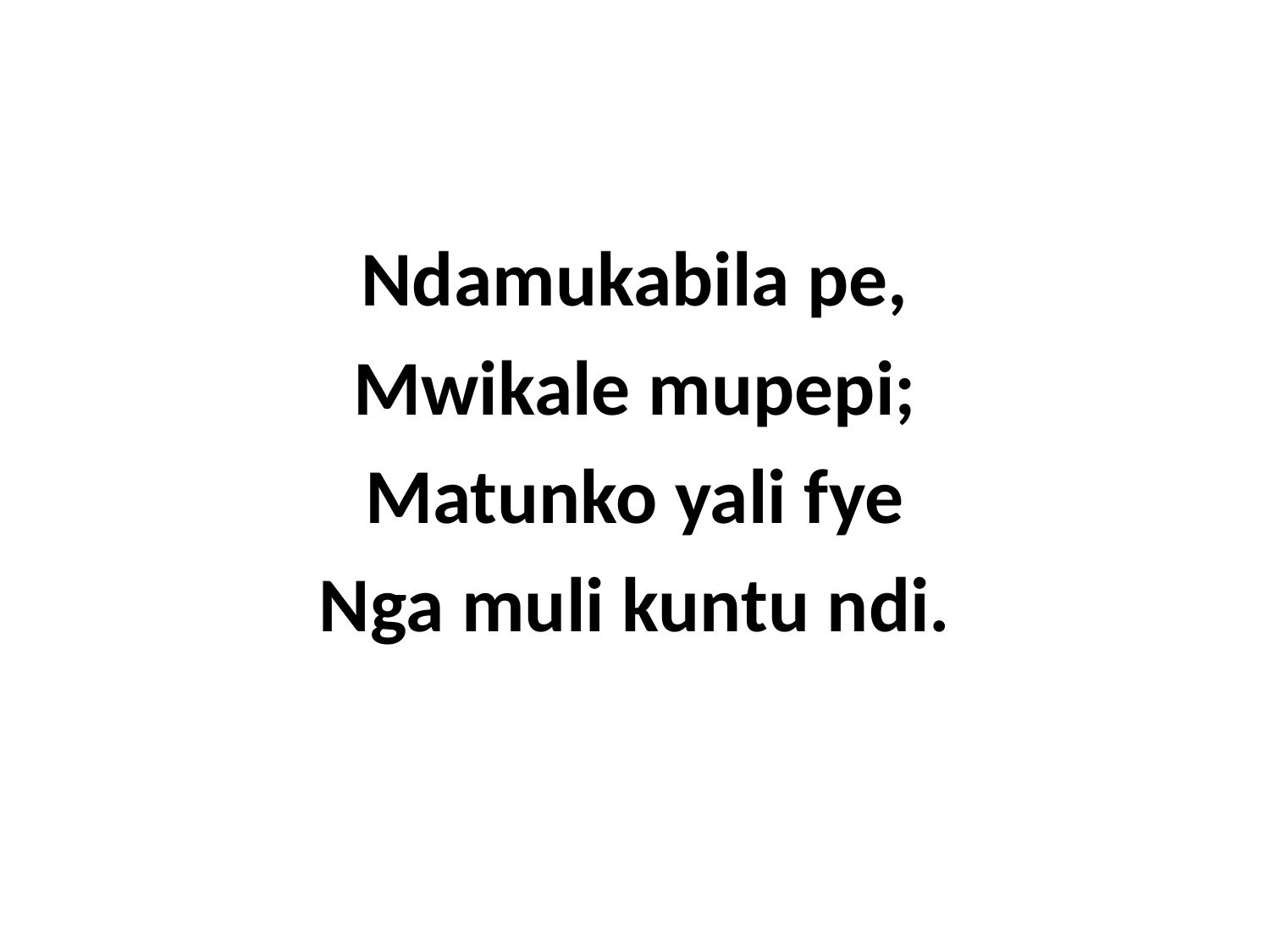

Ndamukabila pe,
Mwikale mupepi;
Matunko yali fye
Nga muli kuntu ndi.